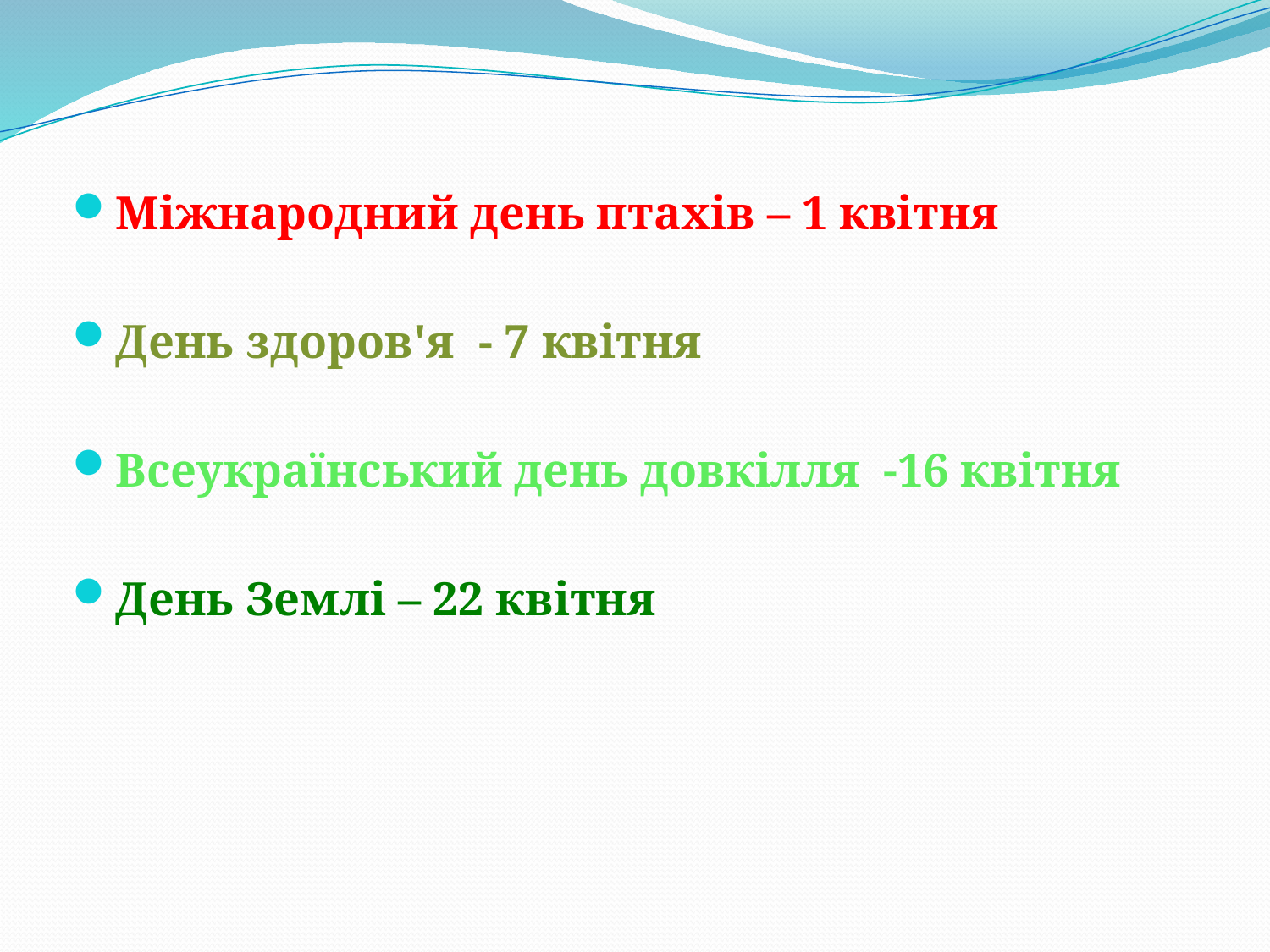

Міжнародний день птахів – 1 квітня

День здоров'я  - 7 квітня

Всеукраїнський день довкілля  -16 квітня

День Землі – 22 квітня